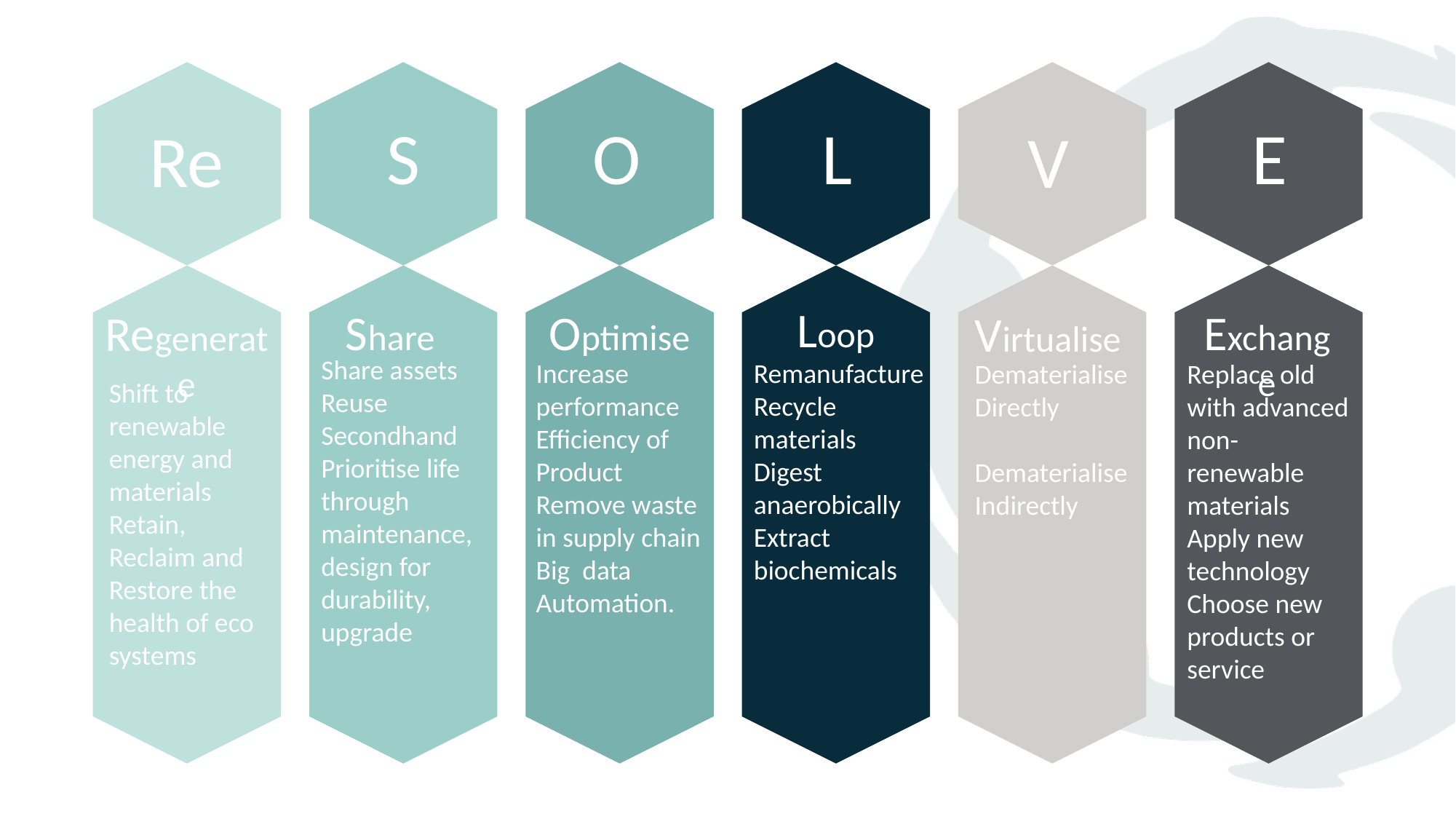

L
E
S
O
Re
V
Loop
Exchange
Share
Optimise
Regenerate
Virtualise
Share assets
Reuse  Secondhand
Prioritise life through maintenance, design for durability, upgrade

Increase performance
Efficiency of Product
Remove waste in supply chain
Big  data
Automation.
Remanufacture
Recycle materials
Digest anaerobically
Extract biochemicals
Dematerialise Directly
   Dematerialise Indirectly
Replace old with advanced non-renewable materials
Apply new technology
Choose new products or service
Shift to renewable energy and materials
Retain, Reclaim and Restore the health of eco systems